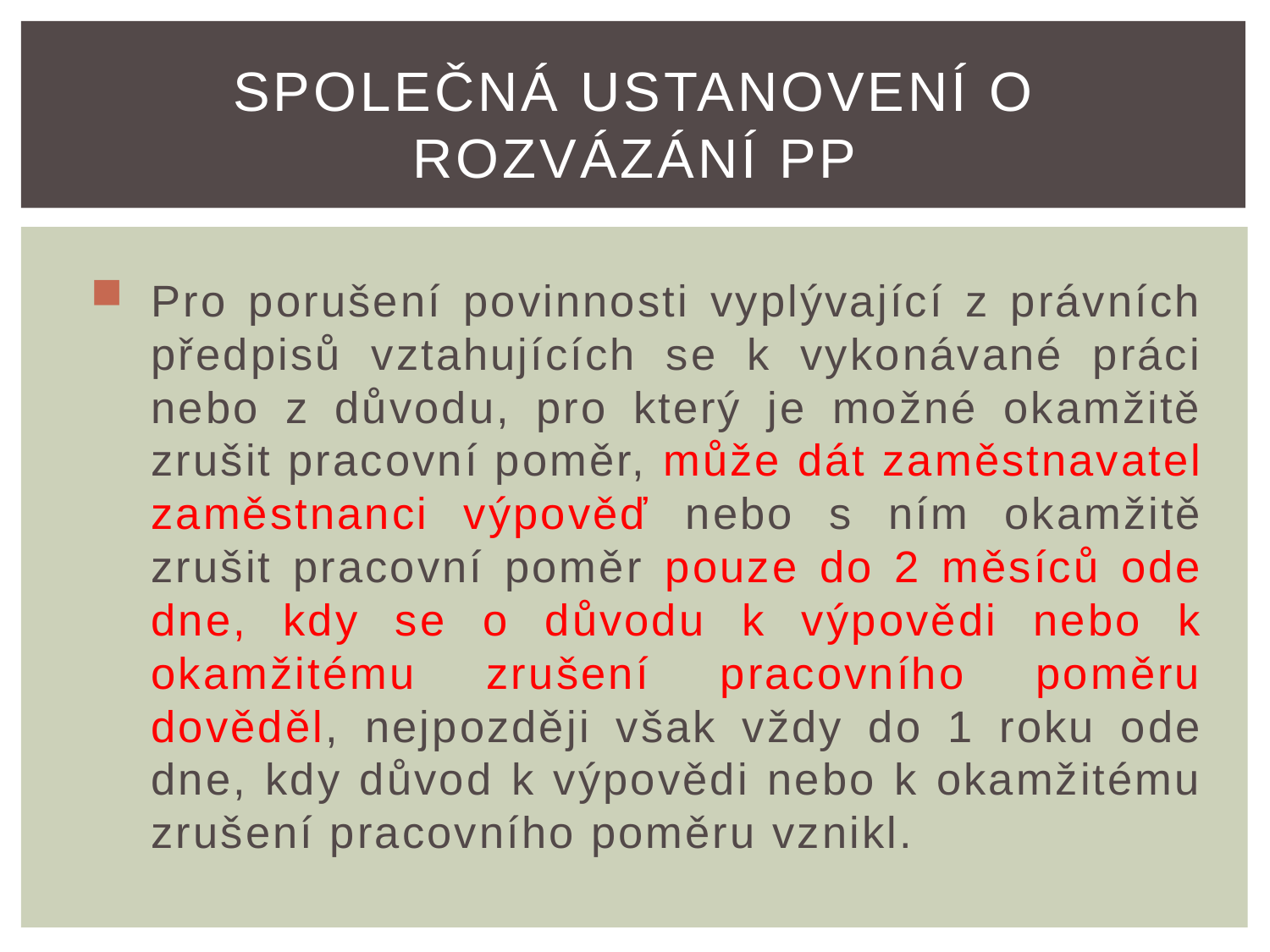

# společná ustanovení o rozvázání pp
Pro porušení povinnosti vyplývající z právních předpisů vztahujících se k vykonávané práci nebo z důvodu, pro který je možné okamžitě zrušit pracovní poměr, může dát zaměstnavatel zaměstnanci výpověď nebo s ním okamžitě zrušit pracovní poměr pouze do 2 měsíců ode dne, kdy se o důvodu k výpovědi nebo k okamžitému zrušení pracovního poměru dověděl, nejpozději však vždy do 1 roku ode dne, kdy důvod k výpovědi nebo k okamžitému zrušení pracovního poměru vznikl.